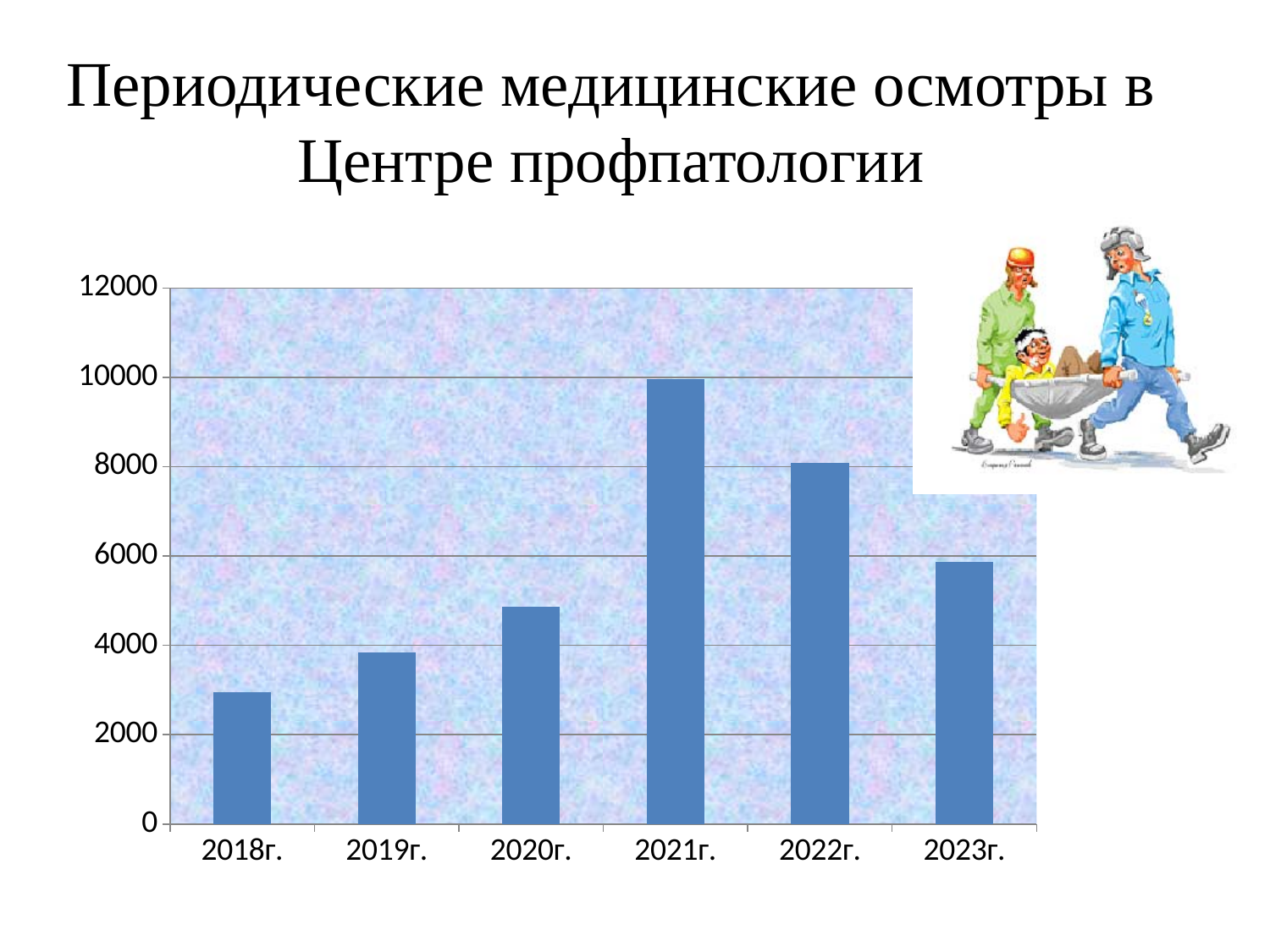

# Периодические медицинские осмотры в Центре профпатологии

### Chart

| Category | из них ПМО |
|---|---|
| 2018г. | 2953.0 |
| 2019г. | 3841.0 |
| 2020г. | 4866.0 |
| 2021г. | 9963.0 |
| 2022г. | 8091.0 |
| 2023г. | 5862.0 |